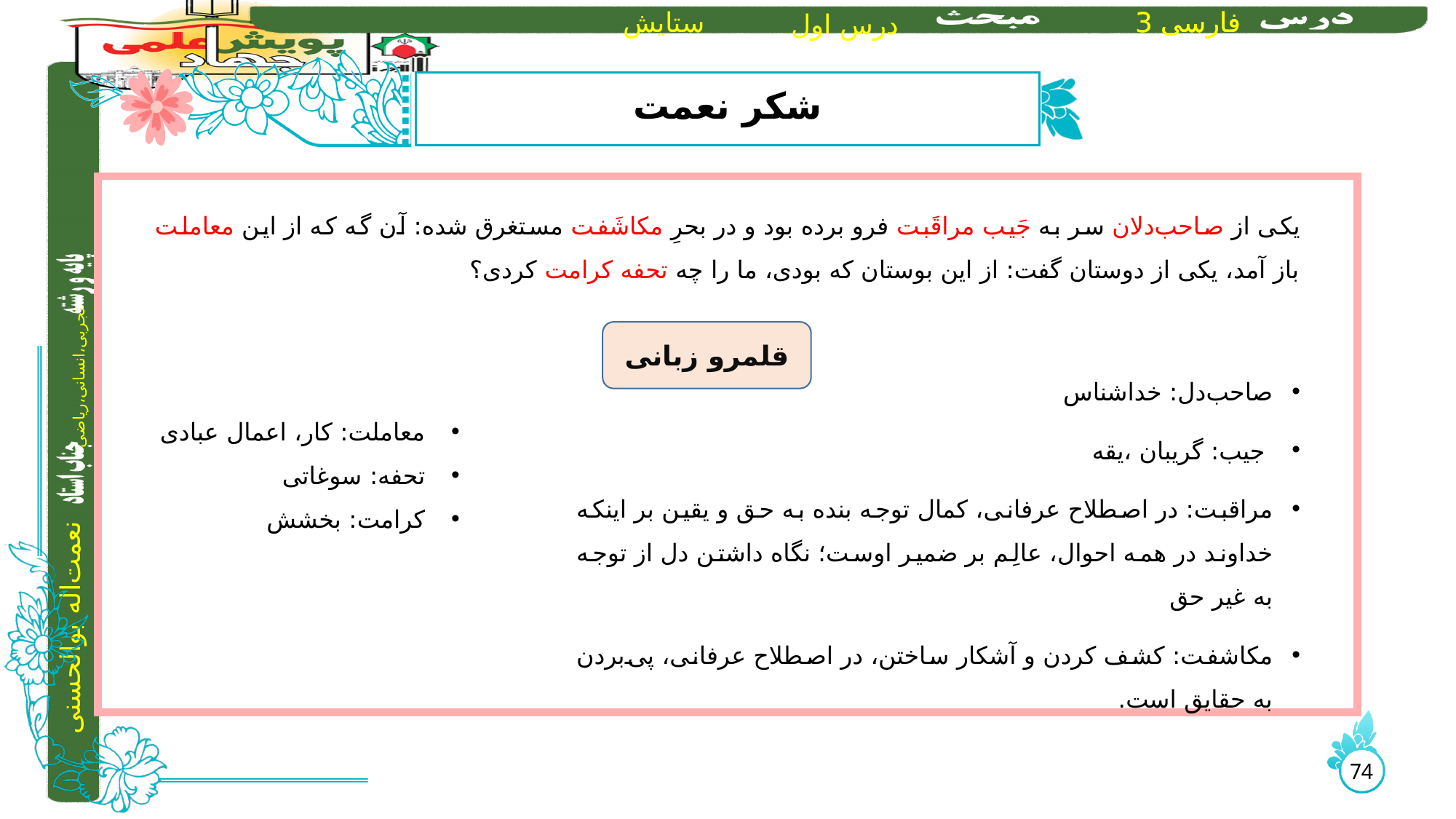

# شکر نعمت
یکی از صاحب‌دلان سر به جَیب مراقَبت فرو برده بود و در بحرِ مکاشَفت مستغرق شده: آن گه که از این معاملت باز آمد، یکی از دوستان گفت: از این بوستان که بودی، ما را چه تحفه کرامت کردی؟
صاحب‌دل: خداشناس
 جیب: گریبان ،یقه
مراقبت: در اصطلاح عرفانی، کمال توجه بنده به حق و یقین بر اینکه خداوند در همه احوال، عالِم بر ضمیر اوست؛ نگاه داشتن دل از توجه به غیر حق
مکاشفت: کشف کردن و آشکار ساختن، در اصطلاح عرفانی، پی‌‌بردن به حقایق است.
معاملت: کار، اعمال عبادی
تحفه: سوغاتی
کرامت: بخشش